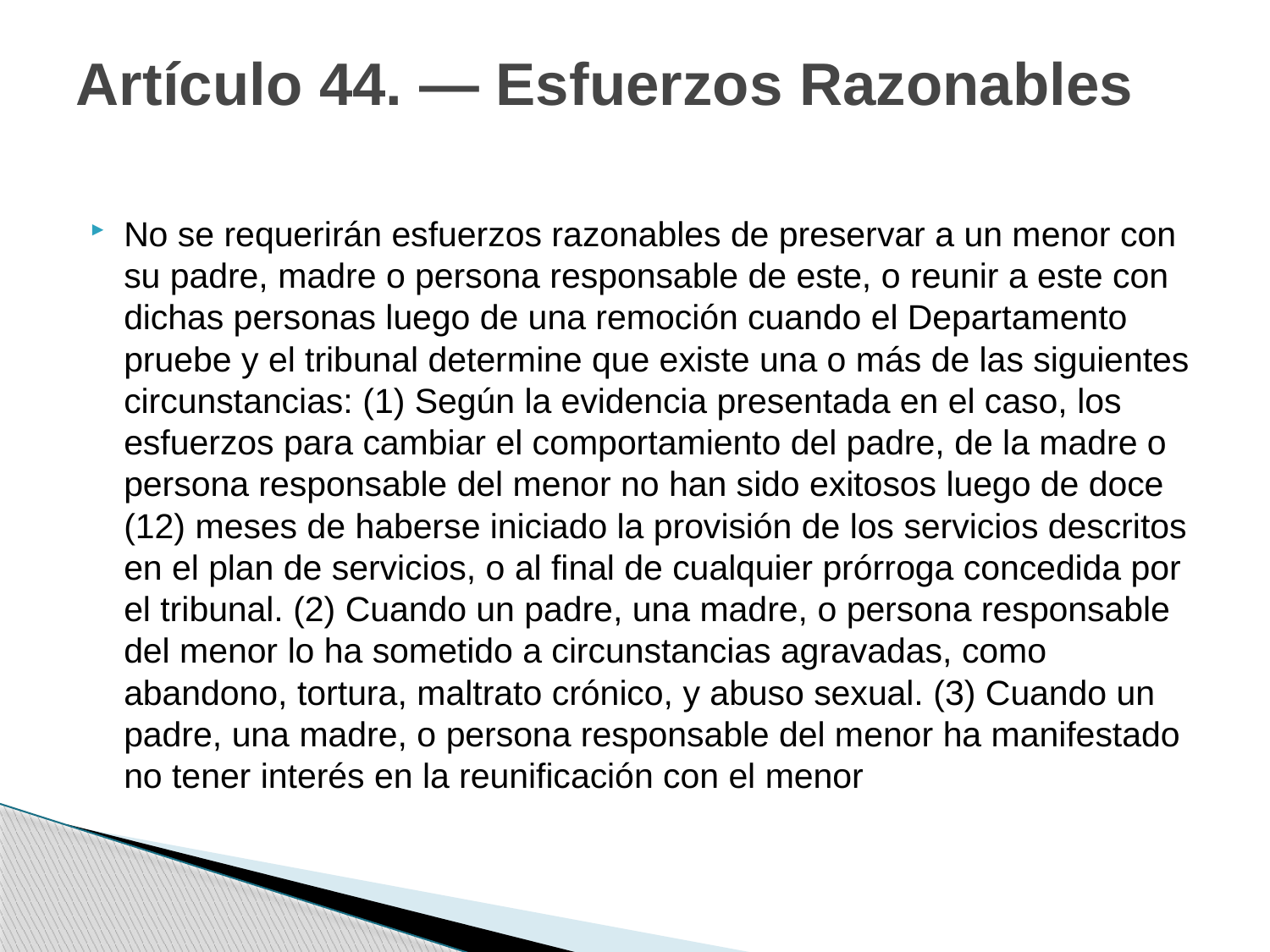

# Artículo 44. — Esfuerzos Razonables
No se requerirán esfuerzos razonables de preservar a un menor con su padre, madre o persona responsable de este, o reunir a este con dichas personas luego de una remoción cuando el Departamento pruebe y el tribunal determine que existe una o más de las siguientes circunstancias: (1) Según la evidencia presentada en el caso, los esfuerzos para cambiar el comportamiento del padre, de la madre o persona responsable del menor no han sido exitosos luego de doce (12) meses de haberse iniciado la provisión de los servicios descritos en el plan de servicios, o al final de cualquier prórroga concedida por el tribunal. (2) Cuando un padre, una madre, o persona responsable del menor lo ha sometido a circunstancias agravadas, como abandono, tortura, maltrato crónico, y abuso sexual. (3) Cuando un padre, una madre, o persona responsable del menor ha manifestado no tener interés en la reunificación con el menor